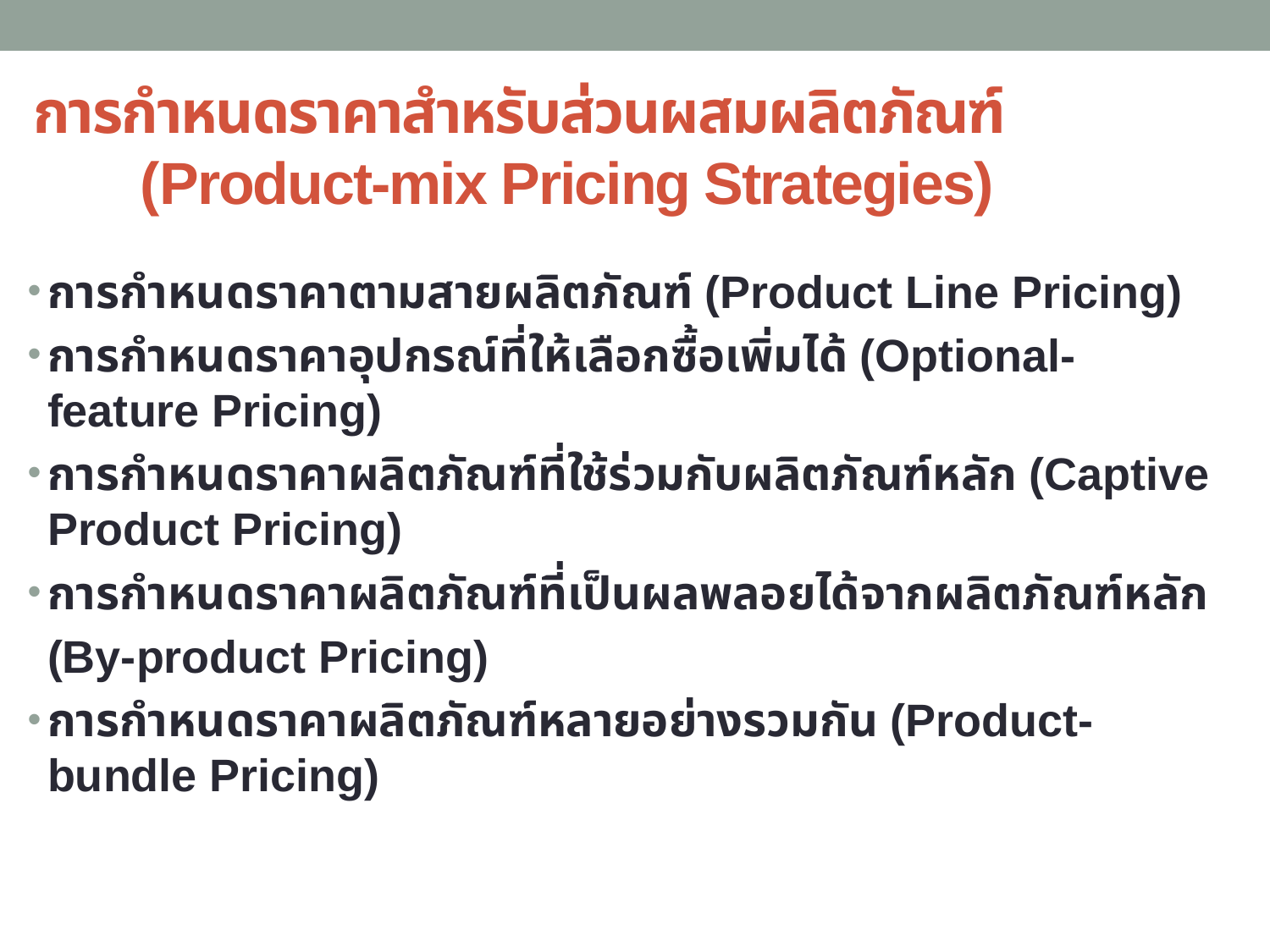

# การกำหนดราคาสำหรับส่วนผสมผลิตภัณฑ์ (Product-mix Pricing Strategies)
การกำหนดราคาตามสายผลิตภัณฑ์ (Product Line Pricing)
การกำหนดราคาอุปกรณ์ที่ให้เลือกซื้อเพิ่มได้ (Optional-feature Pricing)
การกำหนดราคาผลิตภัณฑ์ที่ใช้ร่วมกับผลิตภัณฑ์หลัก (Captive Product Pricing)
การกำหนดราคาผลิตภัณฑ์ที่เป็นผลพลอยได้จากผลิตภัณฑ์หลัก
	(By-product Pricing)
การกำหนดราคาผลิตภัณฑ์หลายอย่างรวมกัน (Product-bundle Pricing)